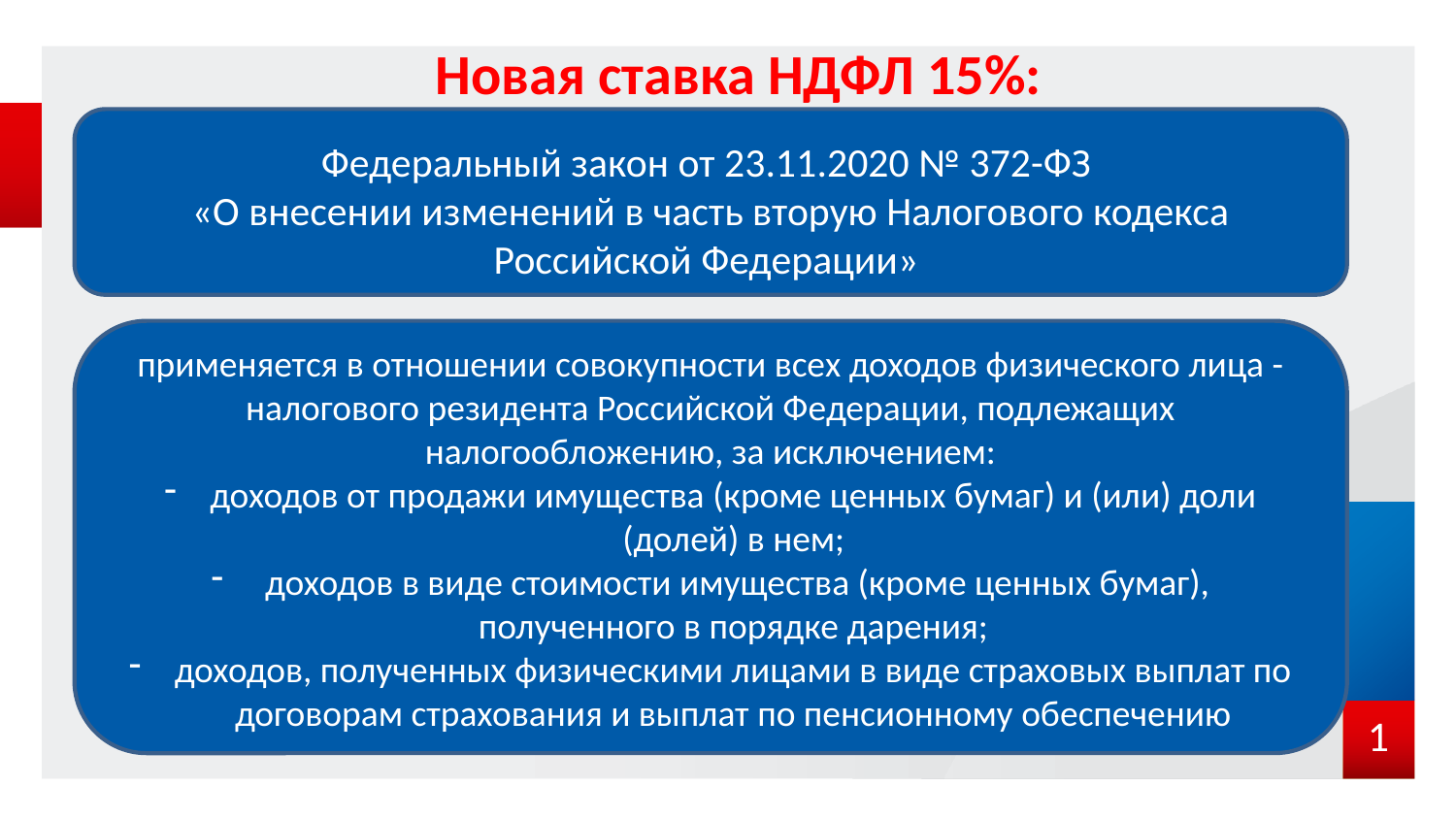

# Новая ставка НДФЛ 15%:

Федеральный закон от 23.11.2020 № 372-ФЗ
«О внесении изменений в часть вторую Налогового кодекса Российской Федерации»

применяется в отношении совокупности всех доходов физического лица - налогового резидента Российской Федерации, подлежащих налогообложению, за исключением:
доходов от продажи имущества (кроме ценных бумаг) и (или) доли (долей) в нем;
 доходов в виде стоимости имущества (кроме ценных бумаг), полученного в порядке дарения;
доходов, полученных физическими лицами в виде страховых выплат по договорам страхования и выплат по пенсионному обеспечению

1